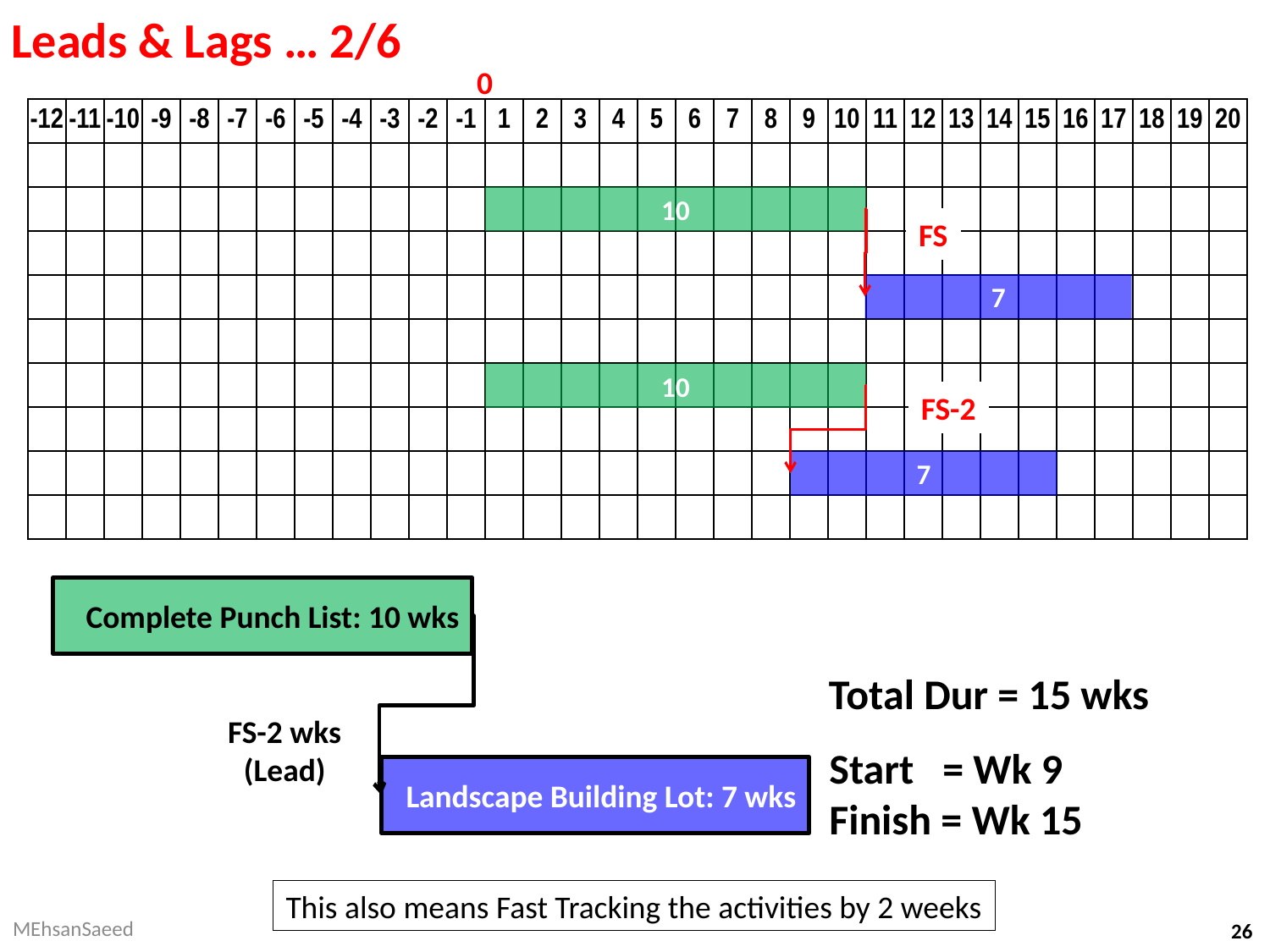

# Leads & Lags … 2/6
0
| -12 | -11 | -10 | -9 | -8 | -7 | -6 | -5 | -4 | -3 | -2 | -1 | 1 | 2 | 3 | 4 | 5 | 6 | 7 | 8 | 9 | 10 | 11 | 12 | 13 | 14 | 15 | 16 | 17 | 18 | 19 | 20 |
| --- | --- | --- | --- | --- | --- | --- | --- | --- | --- | --- | --- | --- | --- | --- | --- | --- | --- | --- | --- | --- | --- | --- | --- | --- | --- | --- | --- | --- | --- | --- | --- |
|  |  |  |  |  |  |  |  |  |  |  |  |  |  |  |  |  |  |  |  |  |  |  |  |  |  |  |  |  |  |  |  |
|  |  |  |  |  |  |  |  |  |  |  |  |  |  |  |  |  |  |  |  |  |  |  |  |  |  |  |  |  |  |  |  |
|  |  |  |  |  |  |  |  |  |  |  |  |  |  |  |  |  |  |  |  |  |  |  |  |  |  |  |  |  |  |  |  |
|  |  |  |  |  |  |  |  |  |  |  |  |  |  |  |  |  |  |  |  |  |  |  |  |  |  |  |  |  |  |  |  |
|  |  |  |  |  |  |  |  |  |  |  |  |  |  |  |  |  |  |  |  |  |  |  |  |  |  |  |  |  |  |  |  |
|  |  |  |  |  |  |  |  |  |  |  |  |  |  |  |  |  |  |  |  |  |  |  |  |  |  |  |  |  |  |  |  |
|  |  |  |  |  |  |  |  |  |  |  |  |  |  |  |  |  |  |  |  |  |  |  |  |  |  |  |  |  |  |  |  |
|  |  |  |  |  |  |  |  |  |  |  |  |  |  |  |  |  |  |  |  |  |  |  |  |  |  |  |  |  |  |  |  |
|  |  |  |  |  |  |  |  |  |  |  |  |  |  |  |  |  |  |  |  |  |  |  |  |  |  |  |  |  |  |  |  |
10
FS
7
10
FS-2
7
Complete Punch List: 10 wks
Total Dur = 15 wks
FS-2 wks
(Lead)
Start   = Wk 9
Finish = Wk 15
Landscape Building Lot: 7 wks
This also means Fast Tracking the activities by 2 weeks
MEhsanSaeed
26